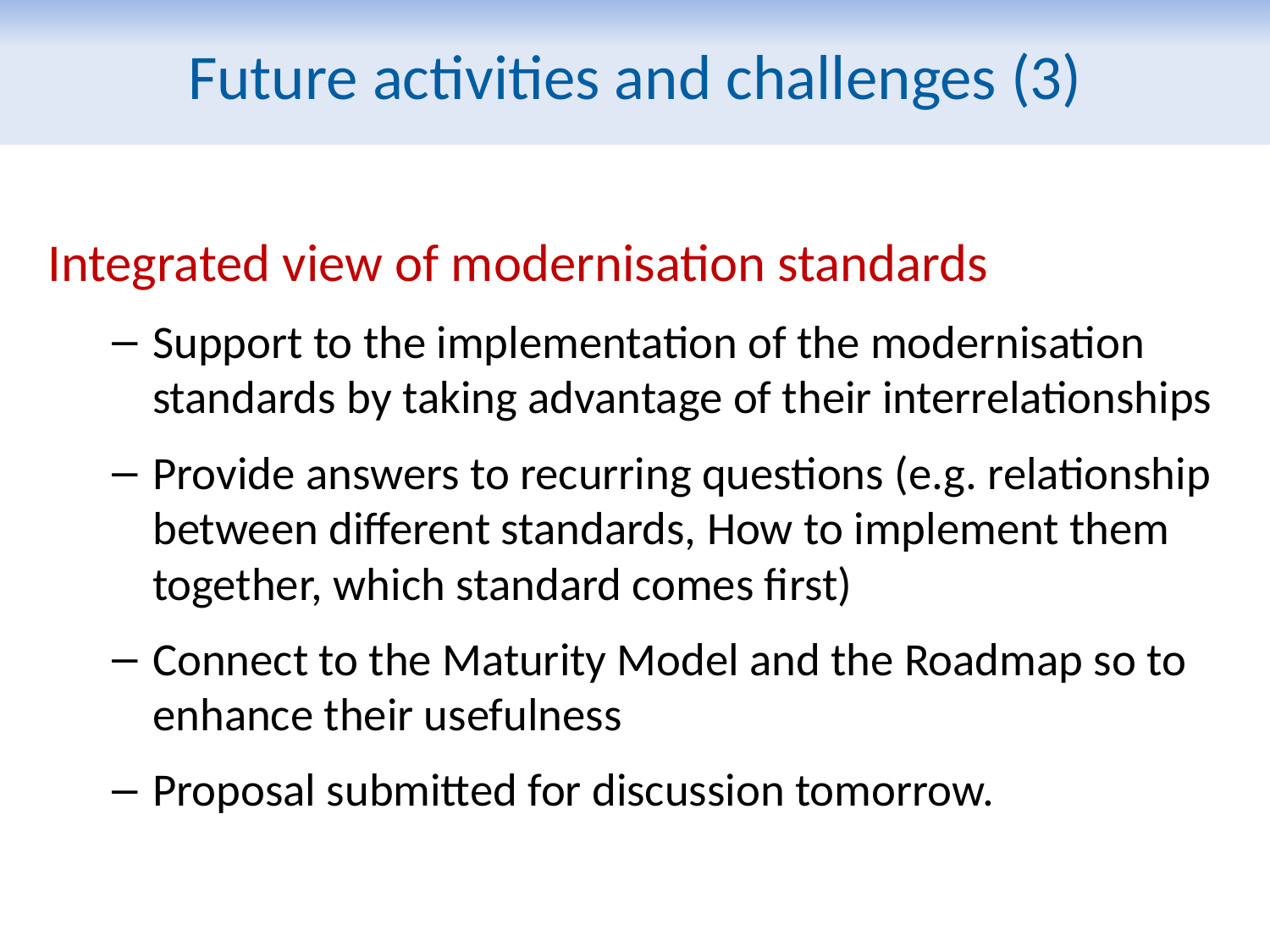

Future activities and challenges (3)

Integrated view of modernisation standards
Support to the implementation of the modernisation standards by taking advantage of their interrelationships
Provide answers to recurring questions (e.g. relationship between different standards, How to implement them together, which standard comes first)
Connect to the Maturity Model and the Roadmap so to enhance their usefulness
Proposal submitted for discussion tomorrow.